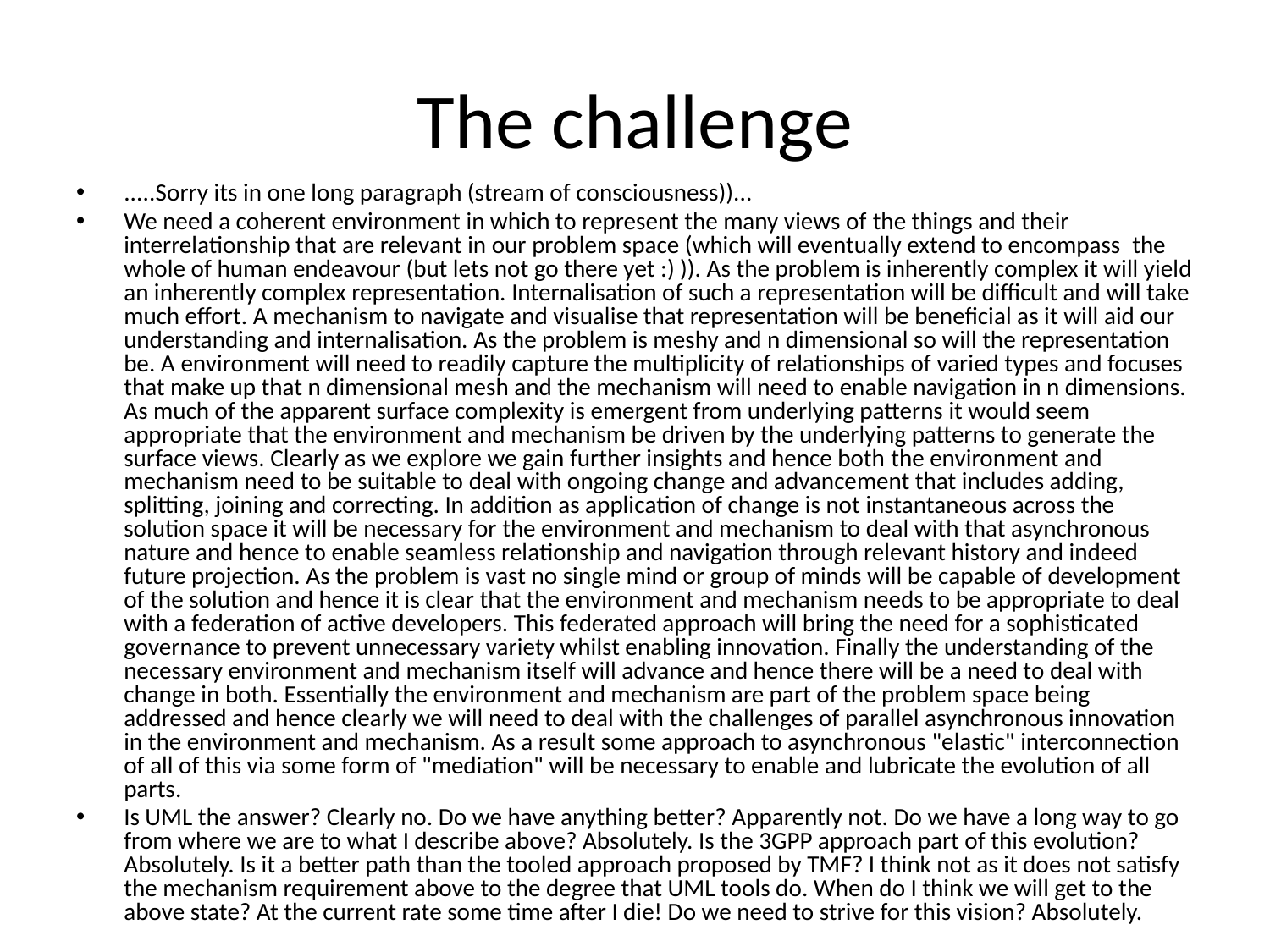

# The challenge
.....Sorry its in one long paragraph (stream of consciousness))...
We need a coherent environment in which to represent the many views of the things and their interrelationship that are relevant in our problem space (which will eventually extend to encompass  the whole of human endeavour (but lets not go there yet :) )). As the problem is inherently complex it will yield an inherently complex representation. Internalisation of such a representation will be difficult and will take much effort. A mechanism to navigate and visualise that representation will be beneficial as it will aid our understanding and internalisation. As the problem is meshy and n dimensional so will the representation be. A environment will need to readily capture the multiplicity of relationships of varied types and focuses that make up that n dimensional mesh and the mechanism will need to enable navigation in n dimensions. As much of the apparent surface complexity is emergent from underlying patterns it would seem appropriate that the environment and mechanism be driven by the underlying patterns to generate the surface views. Clearly as we explore we gain further insights and hence both the environment and mechanism need to be suitable to deal with ongoing change and advancement that includes adding, splitting, joining and correcting. In addition as application of change is not instantaneous across the solution space it will be necessary for the environment and mechanism to deal with that asynchronous nature and hence to enable seamless relationship and navigation through relevant history and indeed future projection. As the problem is vast no single mind or group of minds will be capable of development of the solution and hence it is clear that the environment and mechanism needs to be appropriate to deal with a federation of active developers. This federated approach will bring the need for a sophisticated governance to prevent unnecessary variety whilst enabling innovation. Finally the understanding of the necessary environment and mechanism itself will advance and hence there will be a need to deal with change in both. Essentially the environment and mechanism are part of the problem space being addressed and hence clearly we will need to deal with the challenges of parallel asynchronous innovation in the environment and mechanism. As a result some approach to asynchronous "elastic" interconnection of all of this via some form of "mediation" will be necessary to enable and lubricate the evolution of all parts.
Is UML the answer? Clearly no. Do we have anything better? Apparently not. Do we have a long way to go from where we are to what I describe above? Absolutely. Is the 3GPP approach part of this evolution? Absolutely. Is it a better path than the tooled approach proposed by TMF? I think not as it does not satisfy the mechanism requirement above to the degree that UML tools do. When do I think we will get to the above state? At the current rate some time after I die! Do we need to strive for this vision? Absolutely.